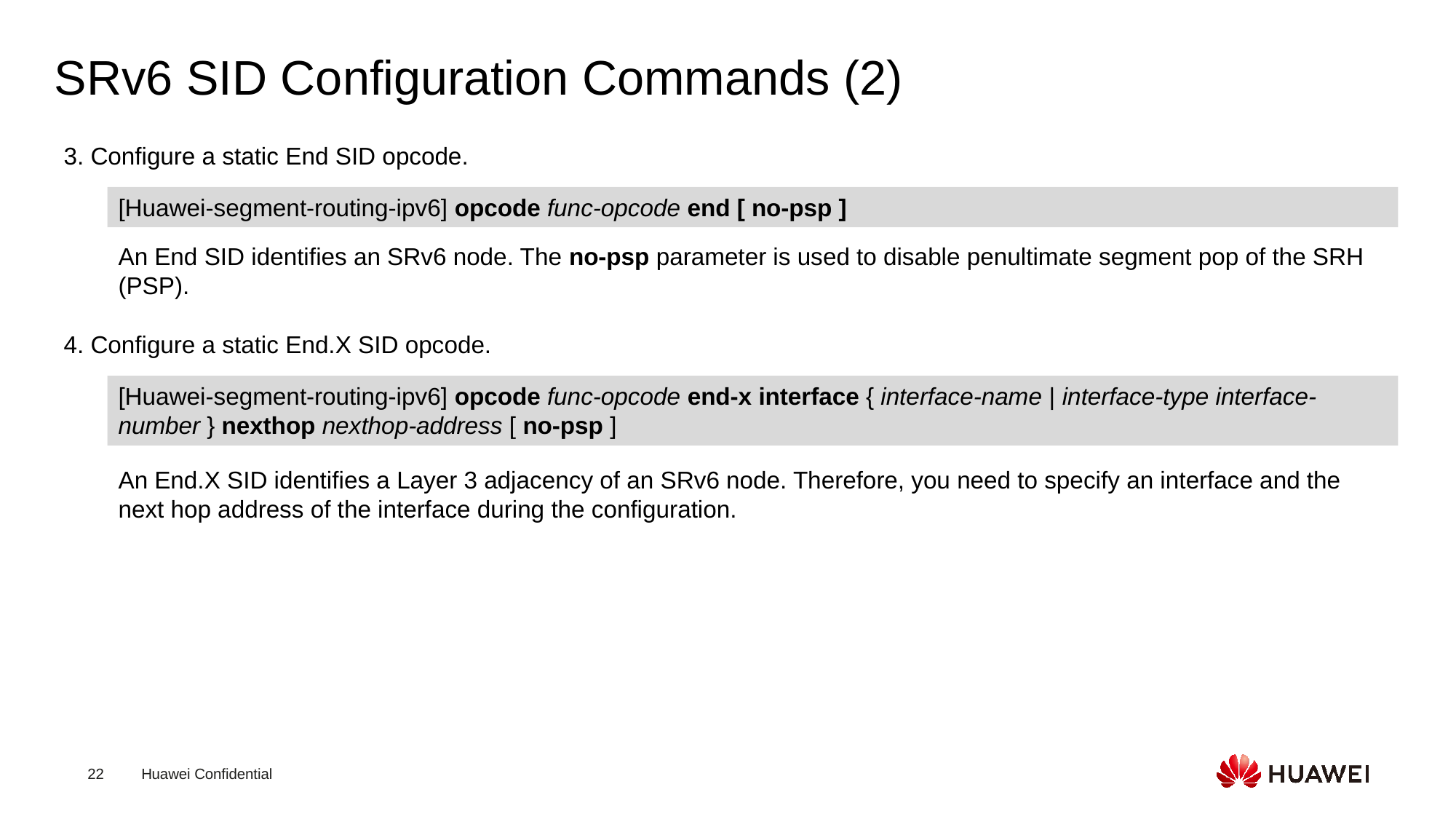

# SRv6 SID Configuration Commands (2)
3. Configure a static End SID opcode.
[Huawei-segment-routing-ipv6] opcode func-opcode end [ no-psp ]
An End SID identifies an SRv6 node. The no-psp parameter is used to disable penultimate segment pop of the SRH (PSP).
4. Configure a static End.X SID opcode.
[Huawei-segment-routing-ipv6] opcode func-opcode end-x interface { interface-name | interface-type interface-number } nexthop nexthop-address [ no-psp ]
An End.X SID identifies a Layer 3 adjacency of an SRv6 node. Therefore, you need to specify an interface and the next hop address of the interface during the configuration.